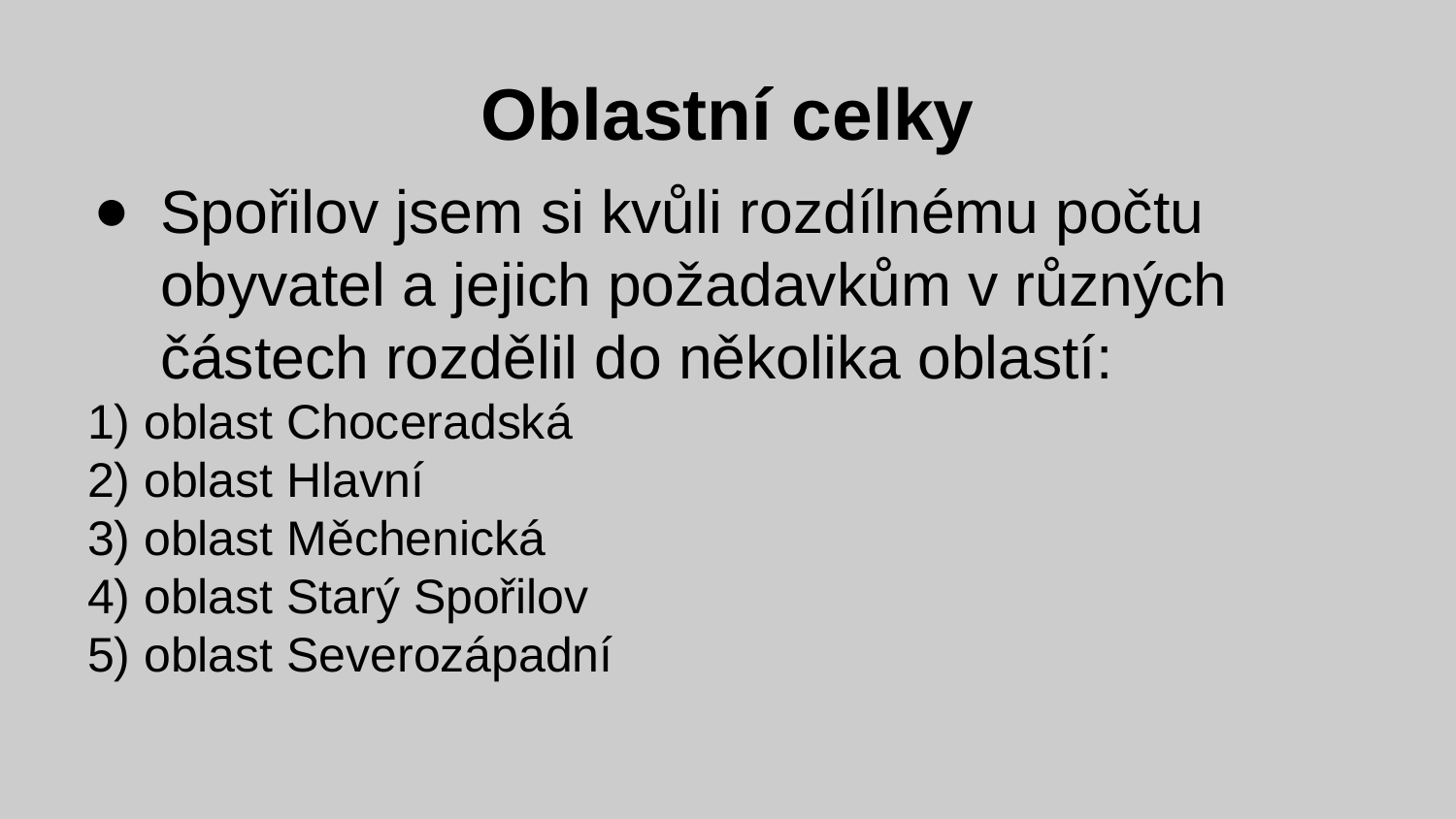

# Oblastní celky
Spořilov jsem si kvůli rozdílnému počtu obyvatel a jejich požadavkům v různých částech rozdělil do několika oblastí:
1) oblast Choceradská
2) oblast Hlavní
3) oblast Měchenická
4) oblast Starý Spořilov
5) oblast Severozápadní